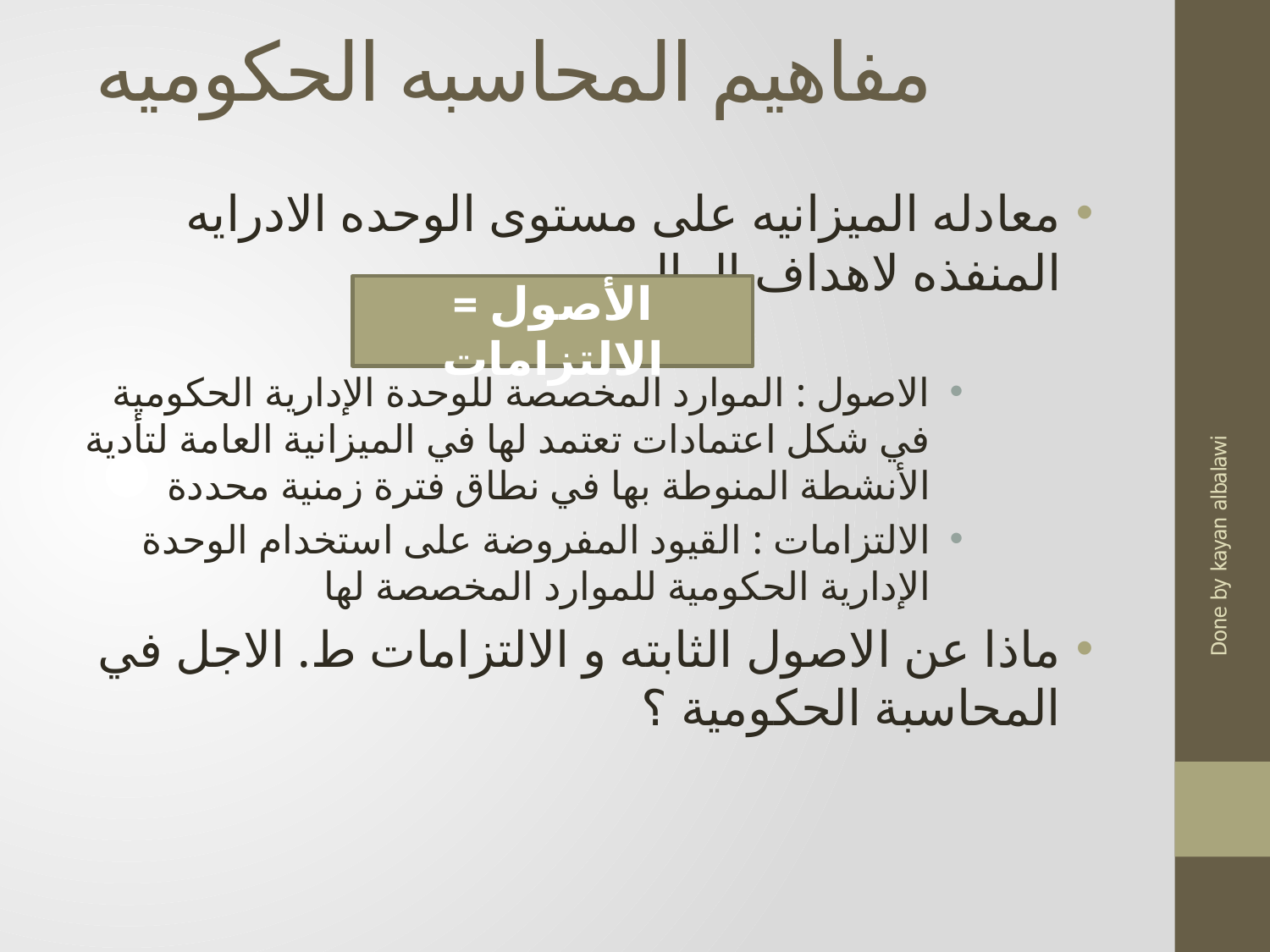

# مفاهيم المحاسبه الحكوميه
معادله الميزانيه على مستوى الوحده الادرايه المنفذه لاهداف المال

الاصول : الموارد المخصصة للوحدة الإدارية الحكومية في شكل اعتمادات تعتمد لها في الميزانية العامة لتأدية الأنشطة المنوطة بها في نطاق فترة زمنية محددة
الالتزامات : القيود المفروضة على استخدام الوحدة الإدارية الحكومية للموارد المخصصة لها
ماذا عن الاصول الثابته و الالتزامات ط. الاجل في المحاسبة الحكومية ؟

الأصول = الالتزامات

Done by kayan albalawi